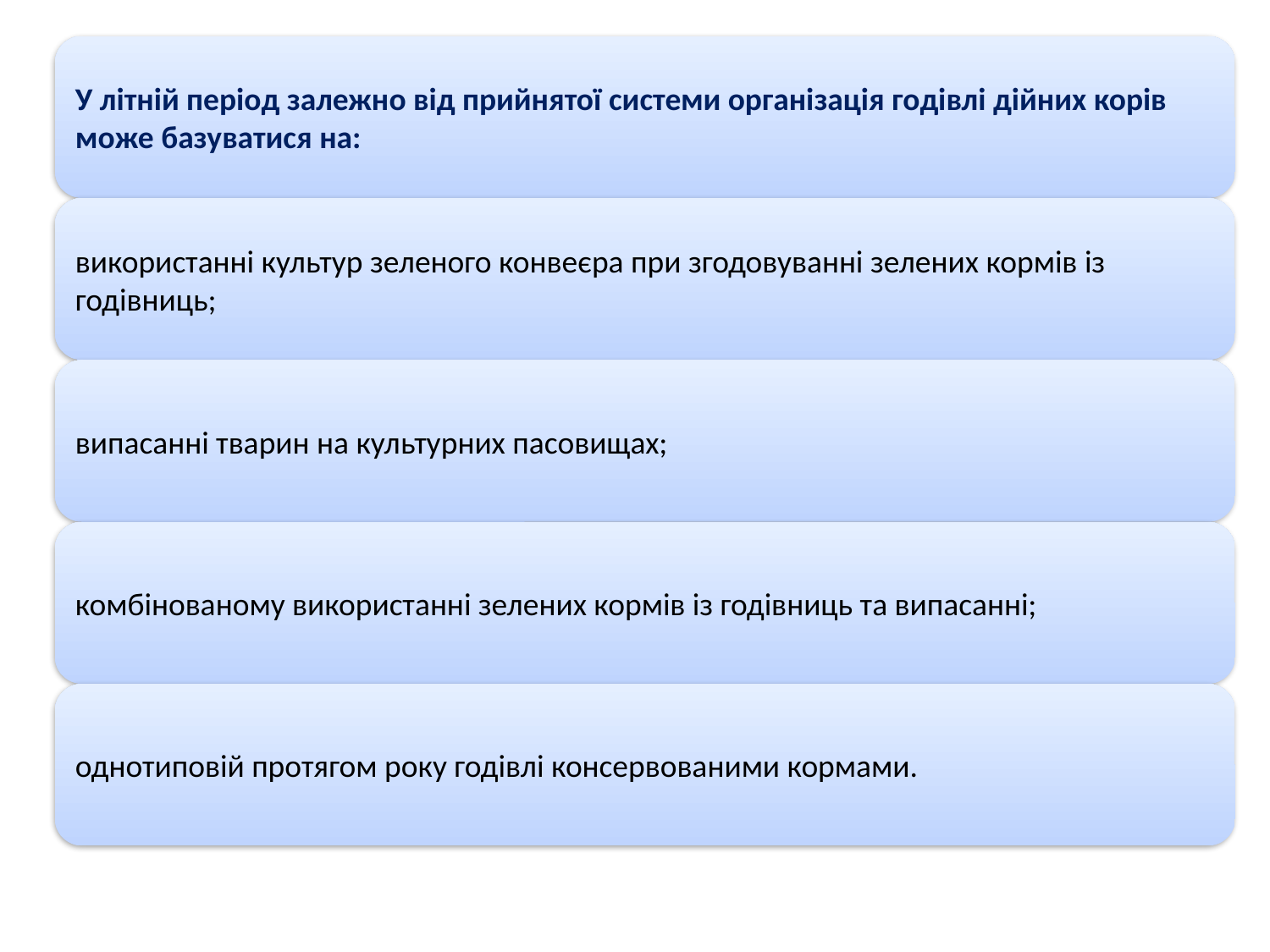

У літній період залежно від прийнятої системи організація годівлі дійних корів може базуватися на:
використанні культур зеленого конвеєра при згодовуванні зелених кормів із годівниць;
випасанні тварин на культурних пасовищах;
комбінованому використанні зелених кормів із годівниць та випасанні;
однотиповій протягом року годівлі консервованими кормами.